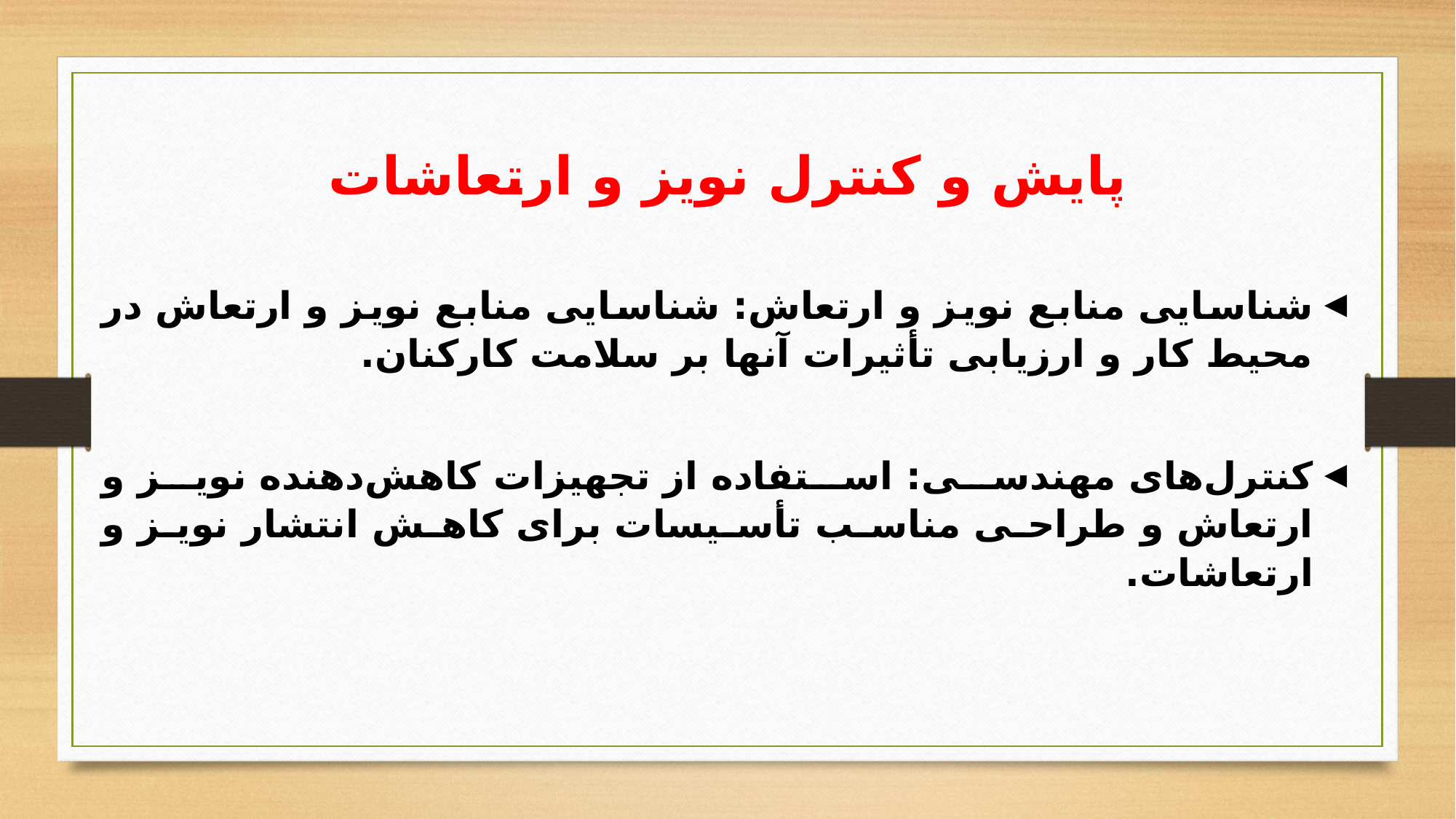

پایش و کنترل نویز و ارتعاشات

شناسایی منابع نویز و ارتعاش: شناسایی منابع نویز و ارتعاش در محیط کار و ارزیابی تأثیرات آنها بر سلامت کارکنان.

کنترل‌های مهندسی: استفاده از تجهیزات کاهش‌دهنده نویز و ارتعاش و طراحی مناسب تأسیسات برای کاهش انتشار نویز و ارتعاشات.